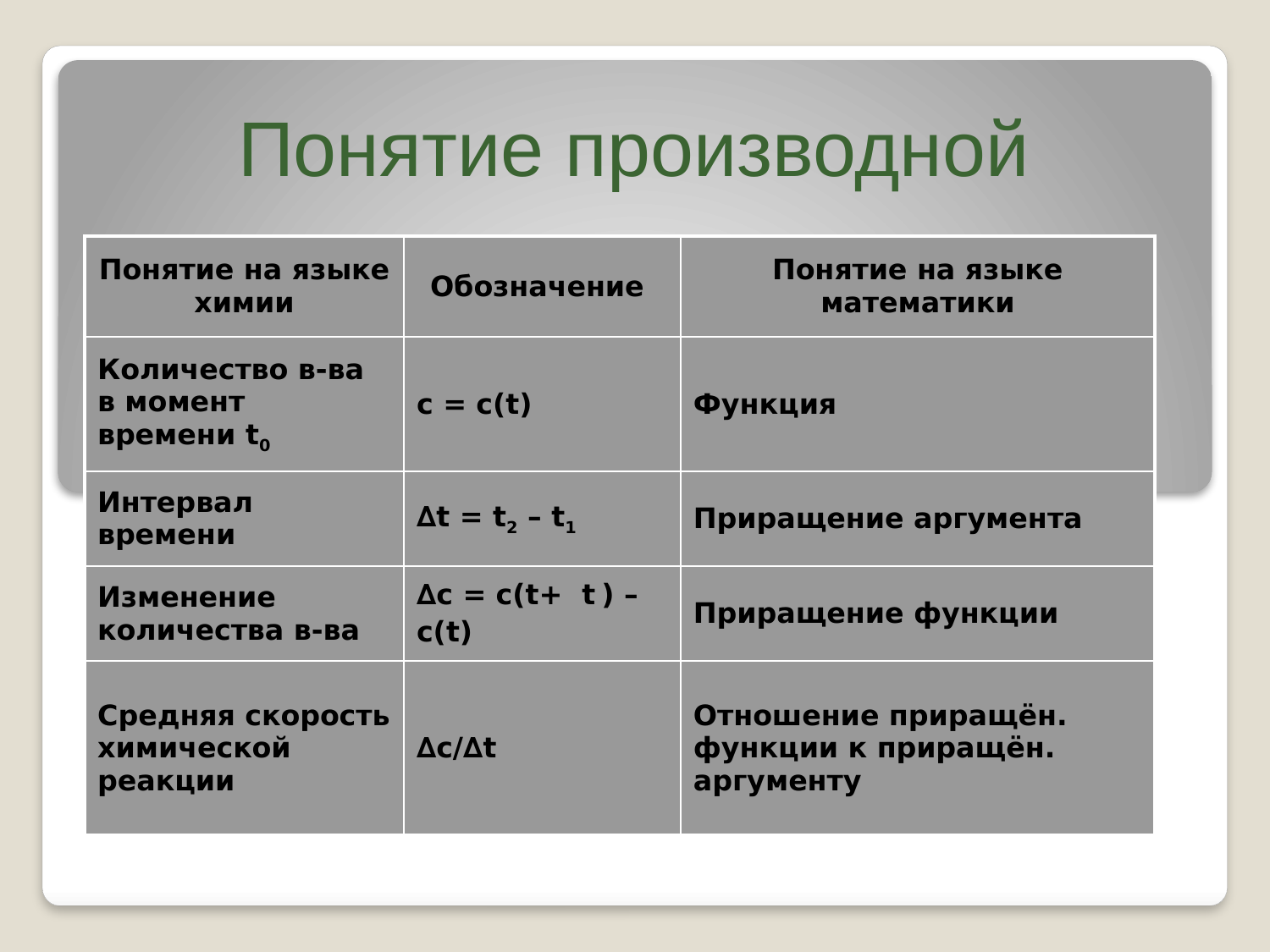

Понятие производной
| Понятие на языке химии | Обозначение | Понятие на языке математики |
| --- | --- | --- |
| Количество в-ва в момент времени t0 | c = c(t) | Функция |
| Интервал времени | ∆t = t2 – t1 | Приращение аргумента |
| Изменение количества в-ва | ∆c = c(t+ t ) – c(t) | Приращение функции |
| Средняя скорость химической реакции | ∆c/∆t | Отношение приращён. функции к приращён. аргументу |